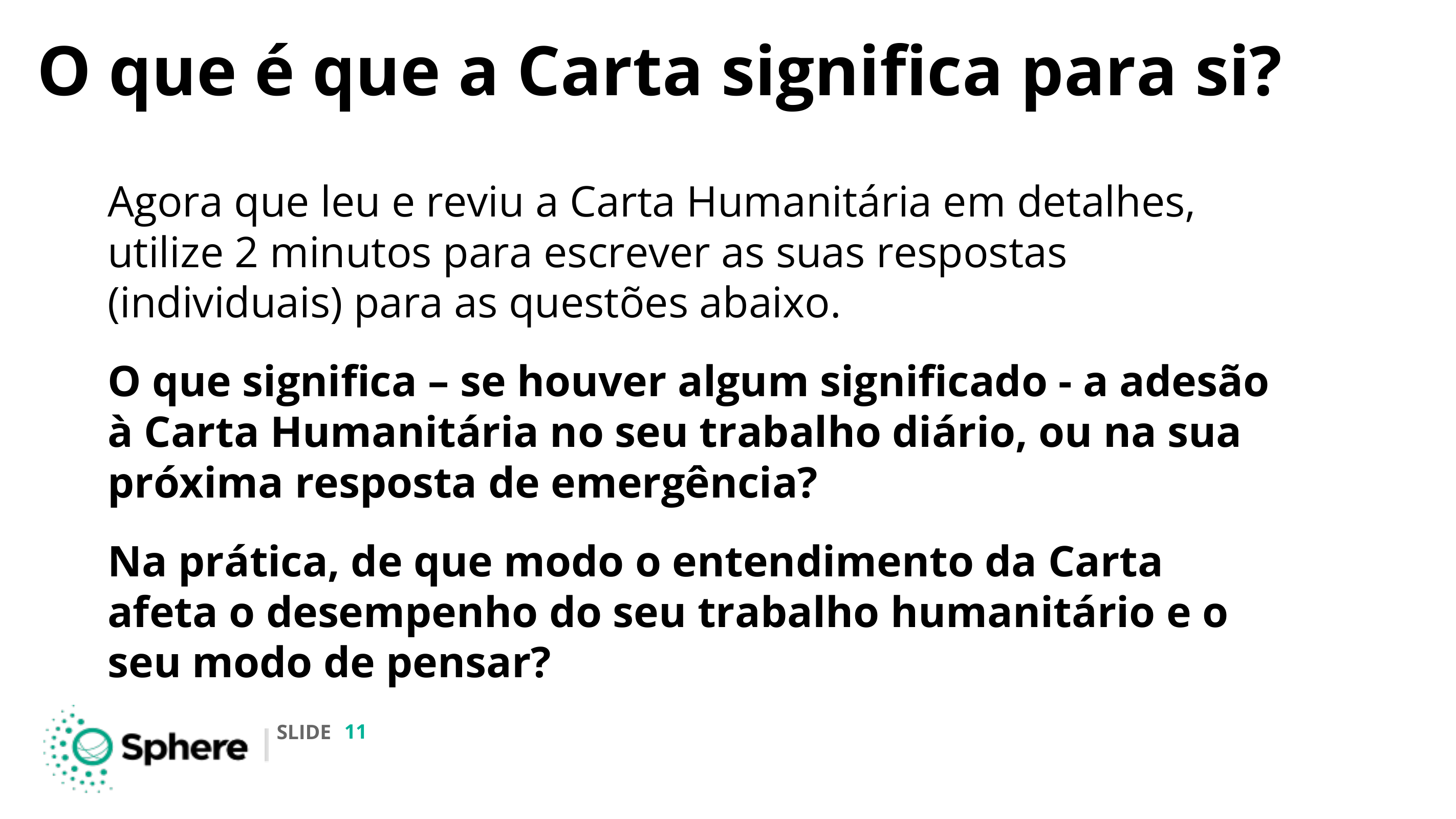

# O que é que a Carta significa para si?
Agora que leu e reviu a Carta Humanitária em detalhes, utilize 2 minutos para escrever as suas respostas  (individuais) para as questões abaixo.
O que significa – se houver algum significado - a adesão à Carta Humanitária no seu trabalho diário, ou na sua próxima resposta de emergência?
Na prática, de que modo o entendimento da Carta afeta o desempenho do seu trabalho humanitário e o seu modo de pensar?
11